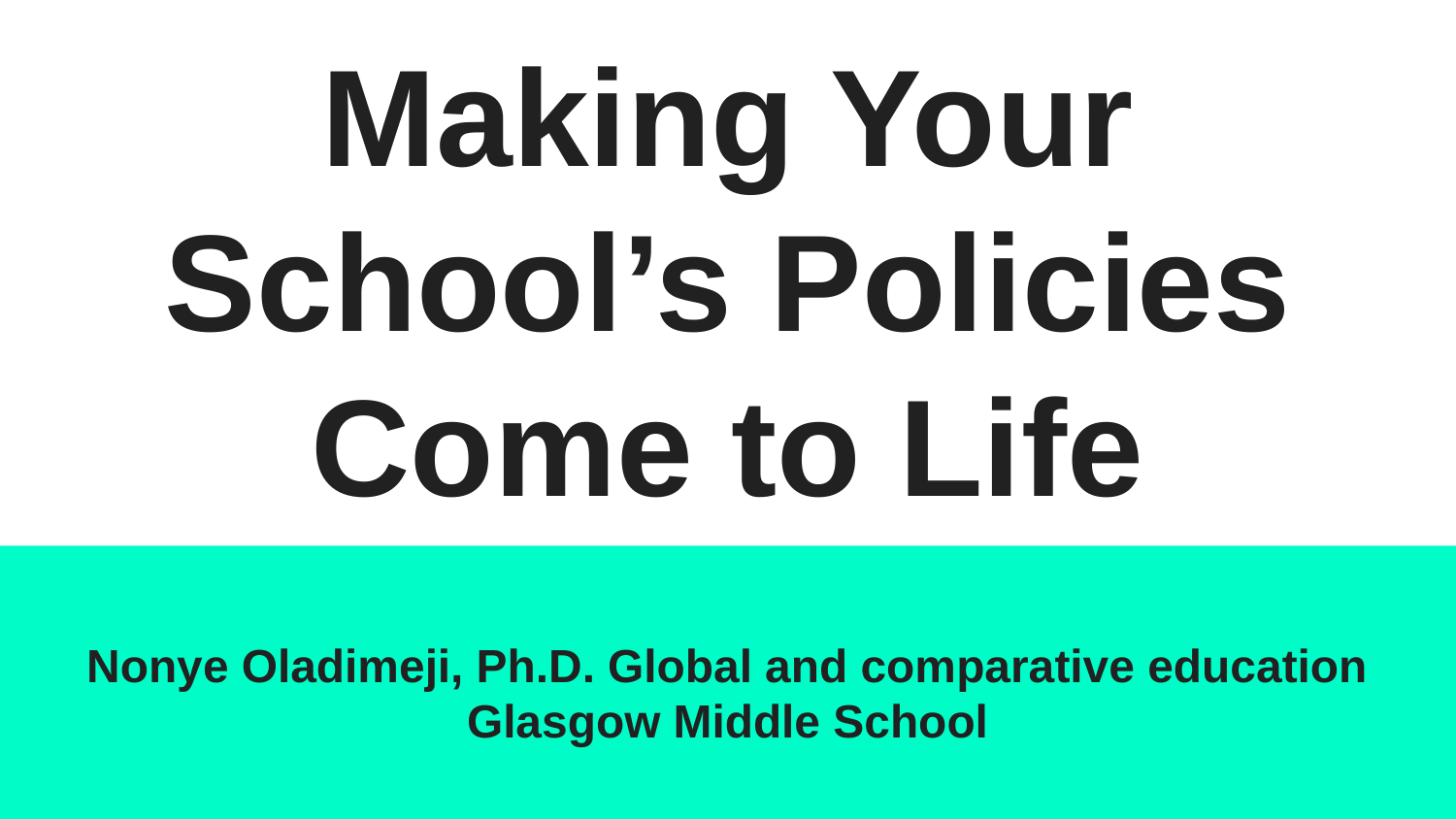

# Making Your School’s Policies Come to Life
Nonye Oladimeji, Ph.D. Global and comparative education
Glasgow Middle School